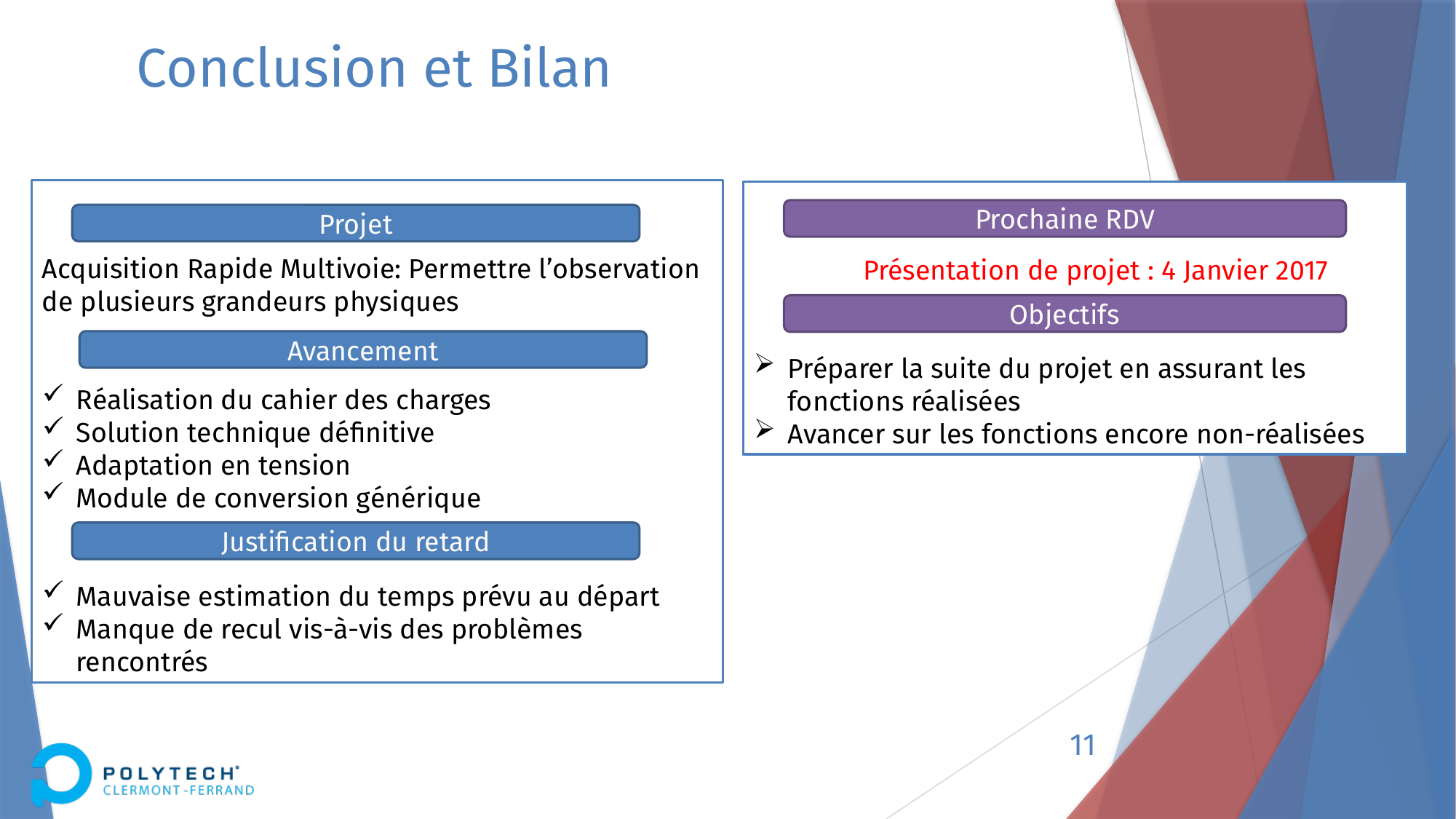

Conclusion et Bilan

Acquisition Rapide Multivoie: Permettre l’observation de plusieurs grandeurs physiques

Réalisation du cahier des charges
Solution technique définitive
Adaptation en tension
Module de conversion générique

Mauvaise estimation du temps prévu au départ
Manque de recul vis-à-vis des problèmes rencontrés
Projet
Avancement

	Présentation de projet : 4 Janvier 2017

Préparer la suite du projet en assurant les fonctions réalisées
Avancer sur les fonctions encore non-réalisées
Prochaine RDV
Objectifs
Justification du retard
11